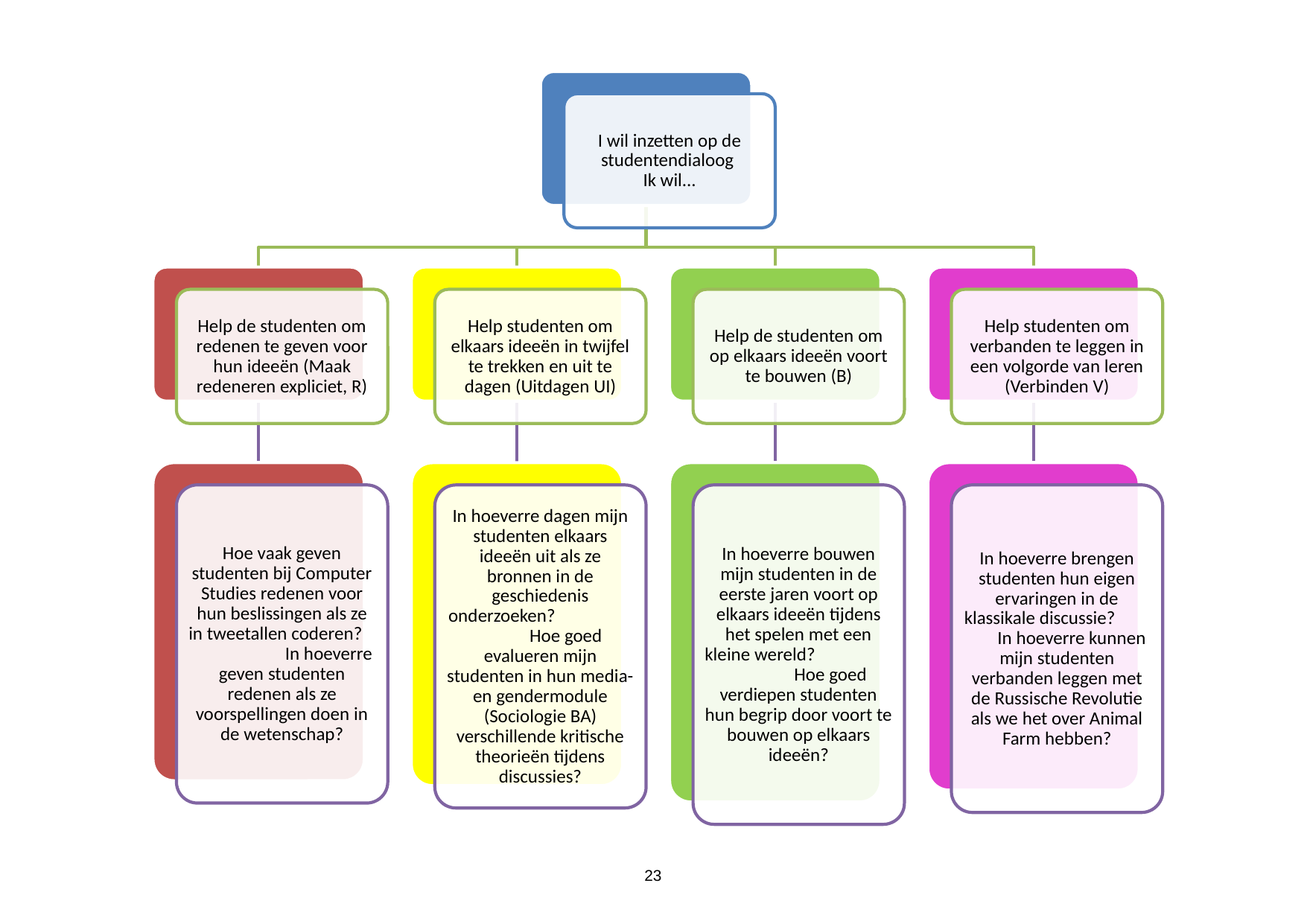

I wil inzetten op de studentendialoog
Ik wil...

Help de studenten om redenen te geven voor hun ideeën (Maak redeneren expliciet, R)
Help studenten om elkaars ideeën in twijfel te trekken en uit te dagen (Uitdagen UI)
Help de studenten om op elkaars ideeën voort te bouwen (B)
Help studenten om verbanden te leggen in een volgorde van leren (Verbinden V)

Hoe vaak geven studenten bij Computer Studies redenen voor hun beslissingen als ze in tweetallen coderen?                          In hoeverre geven studenten redenen als ze voorspellingen doen in de wetenschap?
In hoeverre dagen mijn studenten elkaars ideeën uit als ze bronnen in de geschiedenis onderzoeken?                               Hoe goed evalueren mijn studenten in hun media- en gendermodule (Sociologie BA) verschillende kritische theorieën tijdens discussies?
In hoeverre bouwen mijn studenten in de eerste jaren voort op elkaars ideeën tijdens het spelen met een kleine wereld?                                  Hoe goed verdiepen studenten hun begrip door voort te bouwen op elkaars ideeën?
In hoeverre brengen studenten hun eigen ervaringen in de klassikale discussie?                In hoeverre kunnen mijn studenten verbanden leggen met de Russische Revolutie als we het over Animal Farm hebben?
23